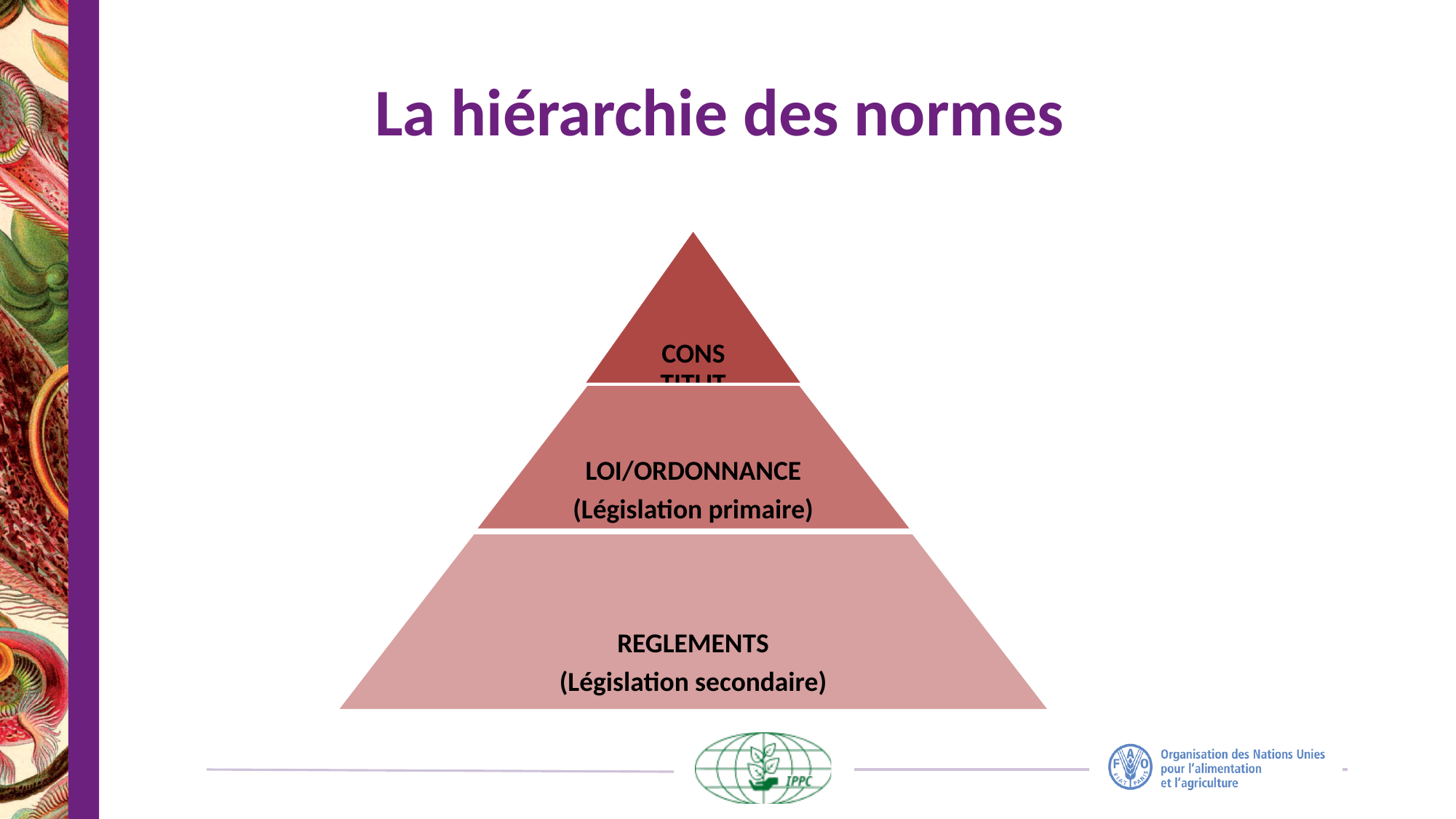

# La hiérarchie des normes

CONSTITUTION

LOI/ORDONNANCE
(Législation primaire)

REGLEMENTS
(Législation secondaire)